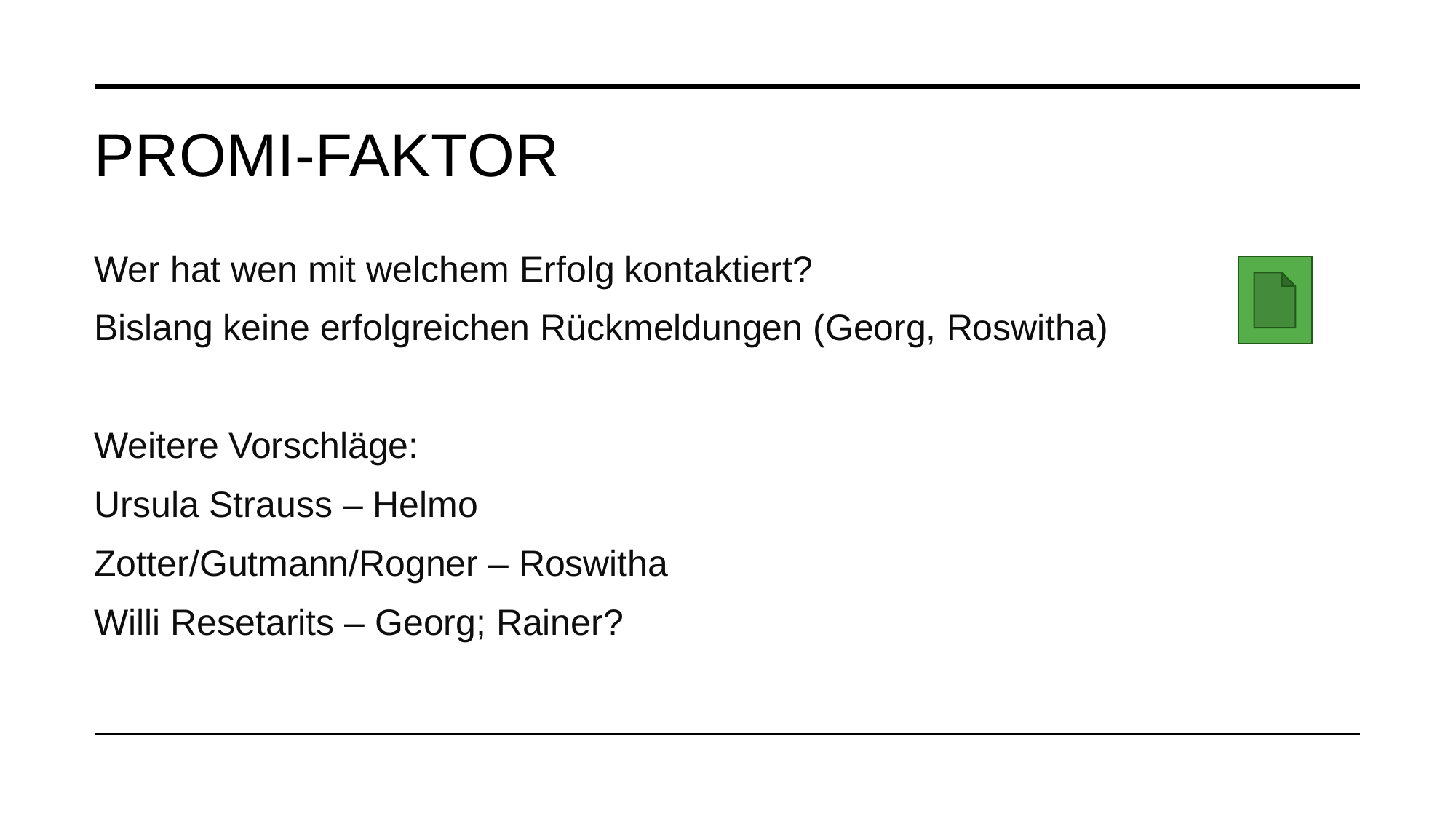

# Promi-faktor
Wer hat wen mit welchem Erfolg kontaktiert?
Bislang keine erfolgreichen Rückmeldungen (Georg, Roswitha)

Weitere Vorschläge:
Ursula Strauss – Helmo
Zotter/Gutmann/Rogner – Roswitha
Willi Resetarits – Georg; Rainer?